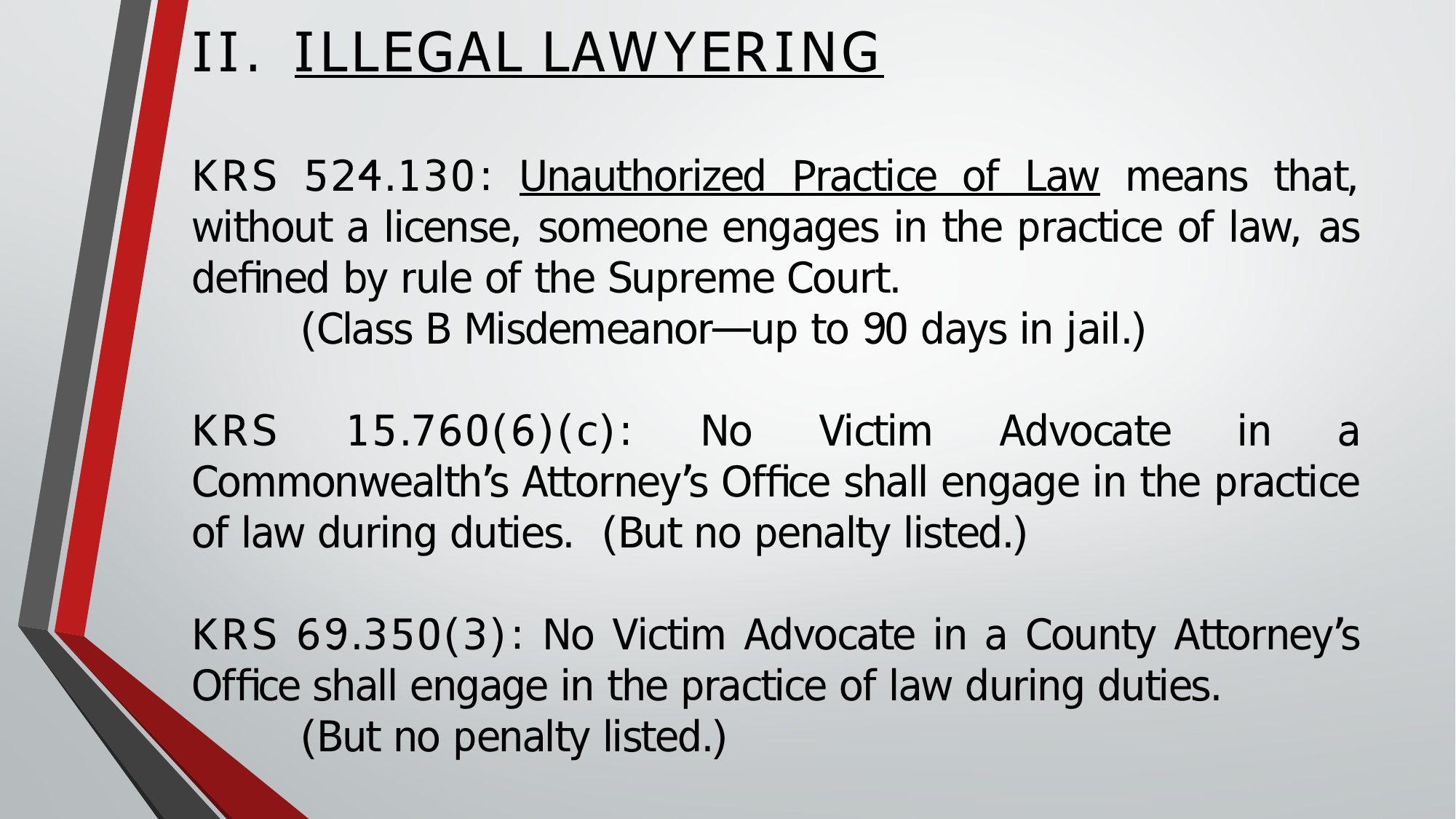

II.  ILLEGAL LAWYERING

KRS 524.130: Unauthorized Practice of Law means that, without a license, someone engages in the practice of law, as defined by rule of the Supreme Court.
	(Class B Misdemeanor—up to 90 days in jail.)

KRS 15.760(6)(c): No Victim Advocate in a Commonwealth’s Attorney’s Office shall engage in the practice of law during duties.  (But no penalty listed.)

KRS 69.350(3): No Victim Advocate in a County Attorney’s Office shall engage in the practice of law during duties.
	(But no penalty listed.)